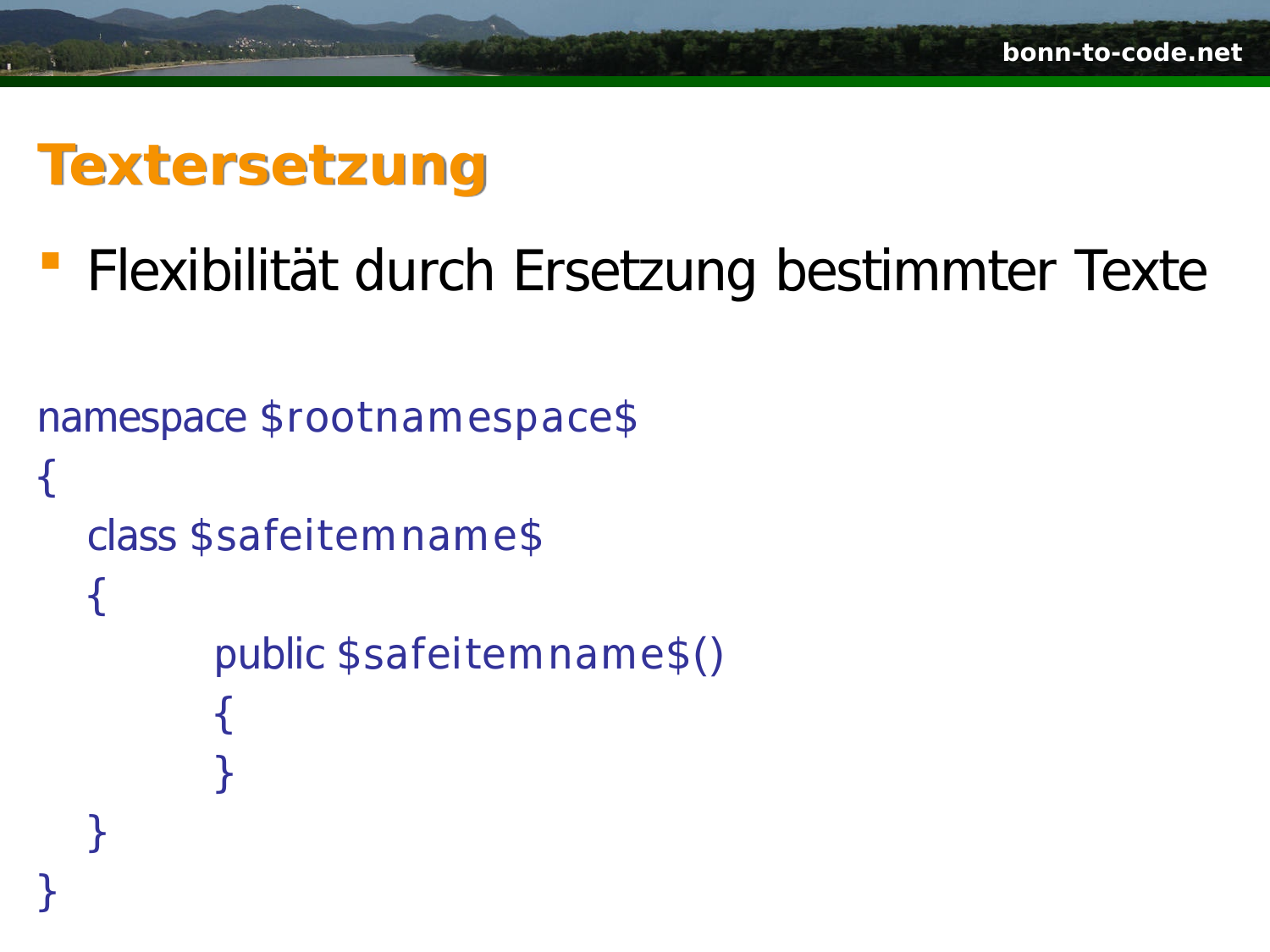

# Textersetzung
Flexibilität durch Ersetzung bestimmter Texte

namespace $rootnamespace$
{
	class $safeitemname$
	{
		public $safeitemname$()
		{
		}
	}
}